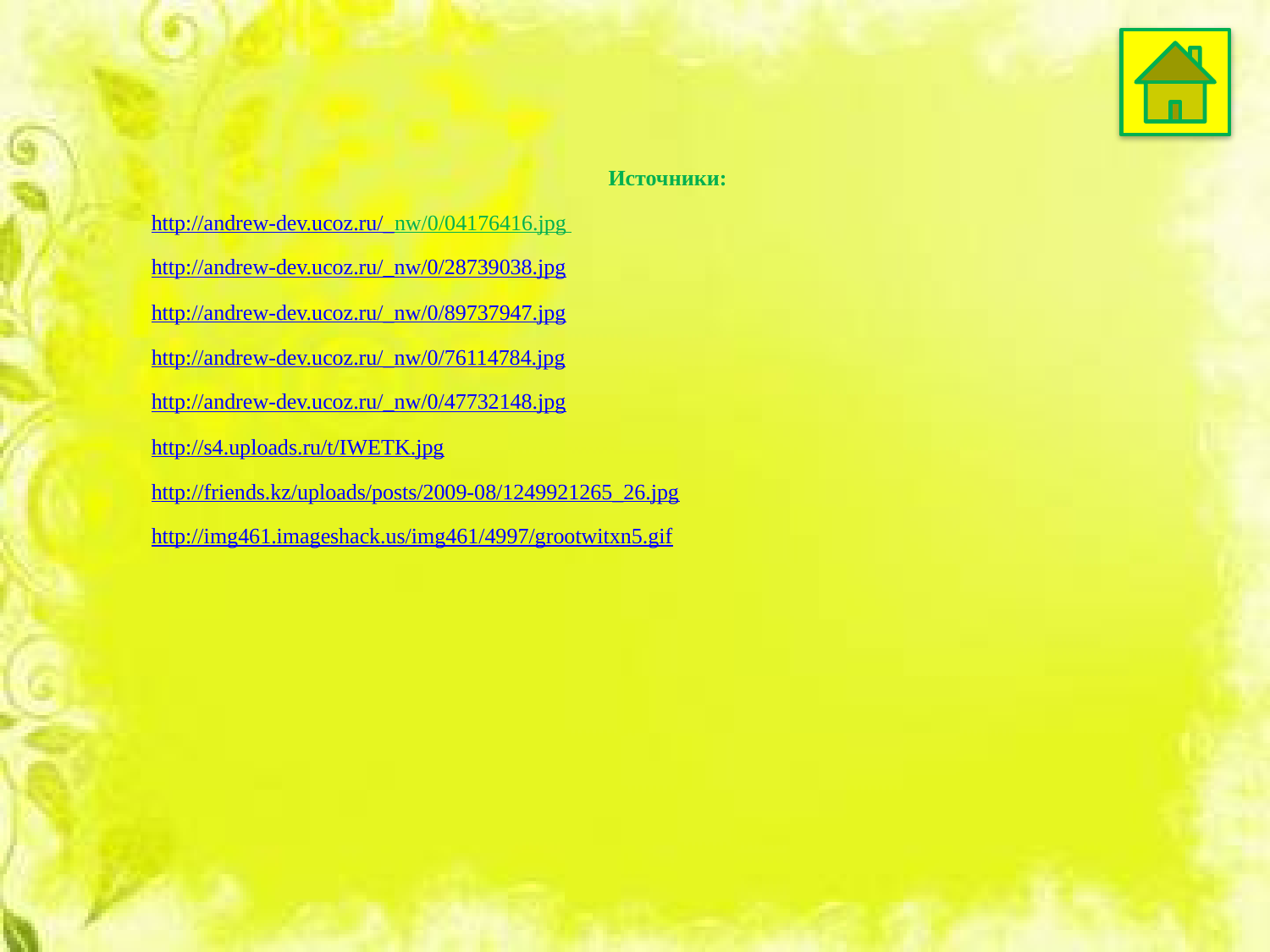

Источники:
http://andrew-dev.ucoz.ru/_nw/0/04176416.jpg
http://andrew-dev.ucoz.ru/_nw/0/28739038.jpg
http://andrew-dev.ucoz.ru/_nw/0/89737947.jpg
http://andrew-dev.ucoz.ru/_nw/0/76114784.jpg
http://andrew-dev.ucoz.ru/_nw/0/47732148.jpg
http://s4.uploads.ru/t/IWETK.jpg
http://friends.kz/uploads/posts/2009-08/1249921265_26.jpg
http://img461.imageshack.us/img461/4997/grootwitxn5.gif